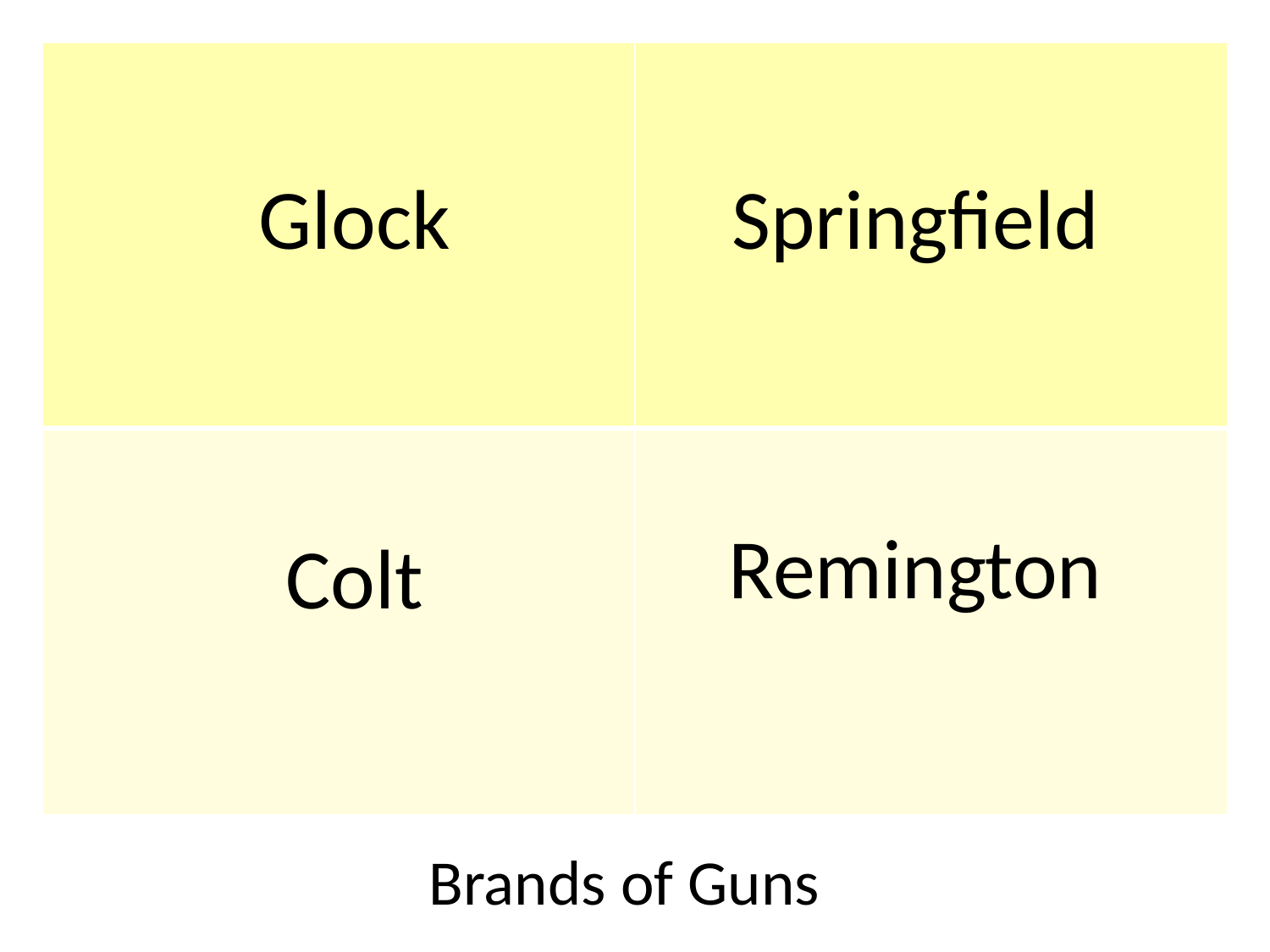

|  |  |
| --- | --- |
|  |  |
Glock
Springfield
Remington
Colt
Brands of Guns